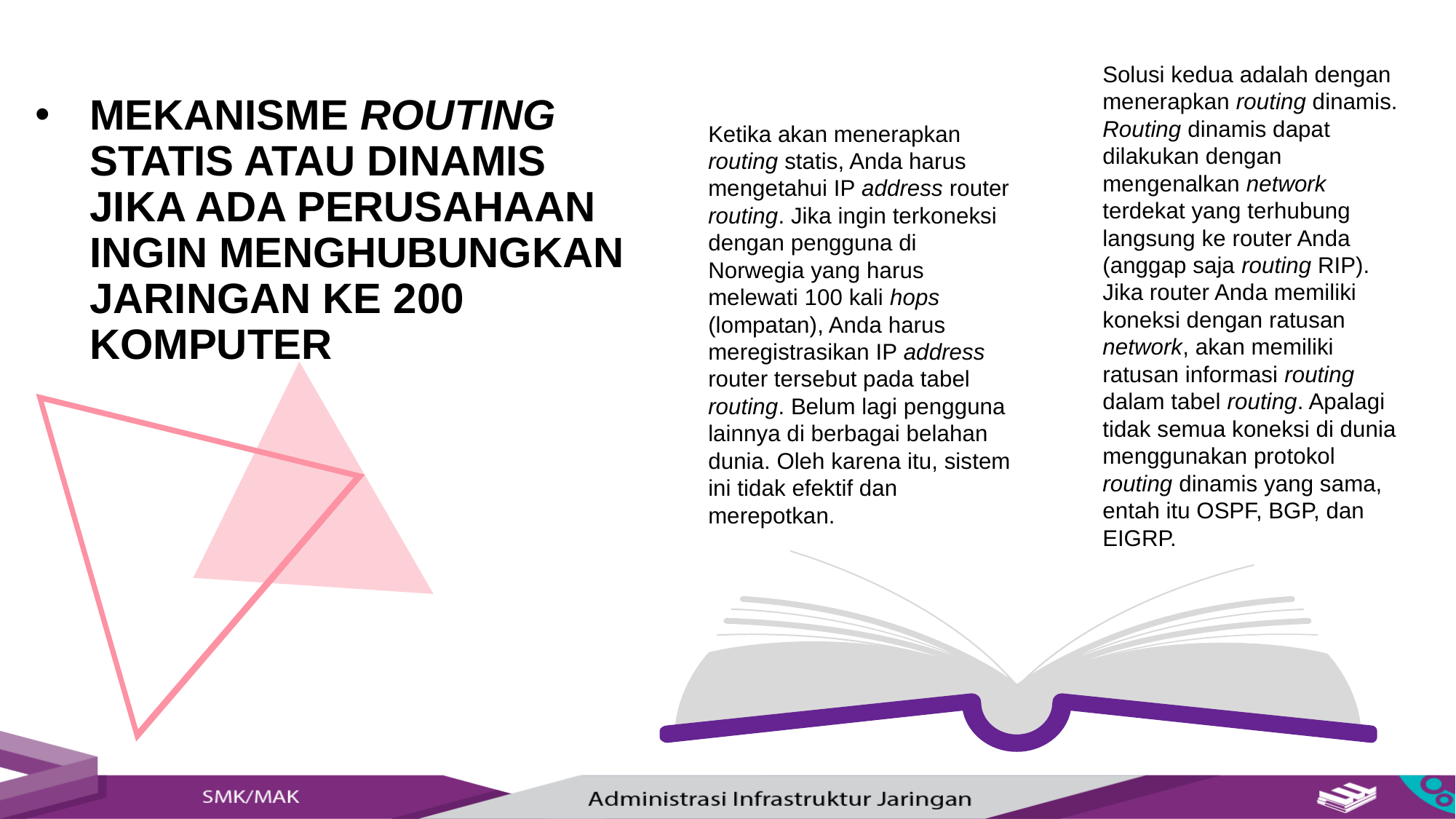

Solusi kedua adalah dengan menerapkan routing dinamis. Routing dinamis dapat dilakukan dengan mengenalkan network terdekat yang terhubung langsung ke router Anda (anggap saja routing RIP). Jika router Anda memiliki koneksi dengan ratusan network, akan memiliki ratusan informasi routing dalam tabel routing. Apalagi tidak semua koneksi di dunia menggunakan protokol routing dinamis yang sama, entah itu OSPF, BGP, dan EIGRP.
MEKANISME ROUTING STATIS ATAU DINAMIS JIKA ADA PERUSAHAAN INGIN MENGHUBUNGKAN JARINGAN KE 200 KOMPUTER

Ketika akan menerapkan routing statis, Anda harus mengetahui IP address router routing. Jika ingin terkoneksi dengan pengguna di Norwegia yang harus melewati 100 kali hops (lompatan), Anda harus meregistrasikan IP address router tersebut pada tabel routing. Belum lagi pengguna lainnya di berbagai belahan dunia. Oleh karena itu, sistem ini tidak efektif dan merepotkan.